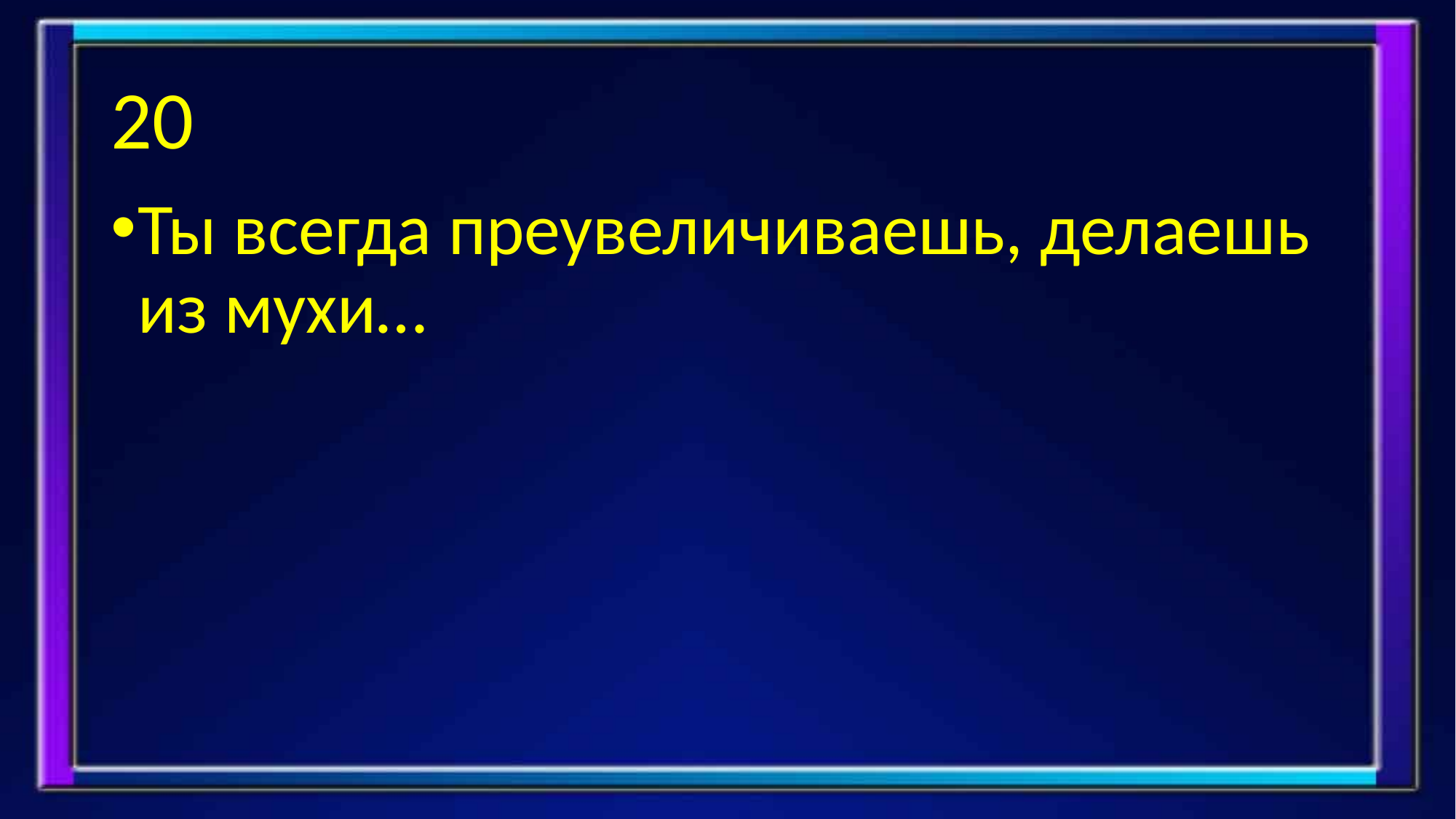

# 20
Ты всегда преувеличиваешь, делаешь из мухи…